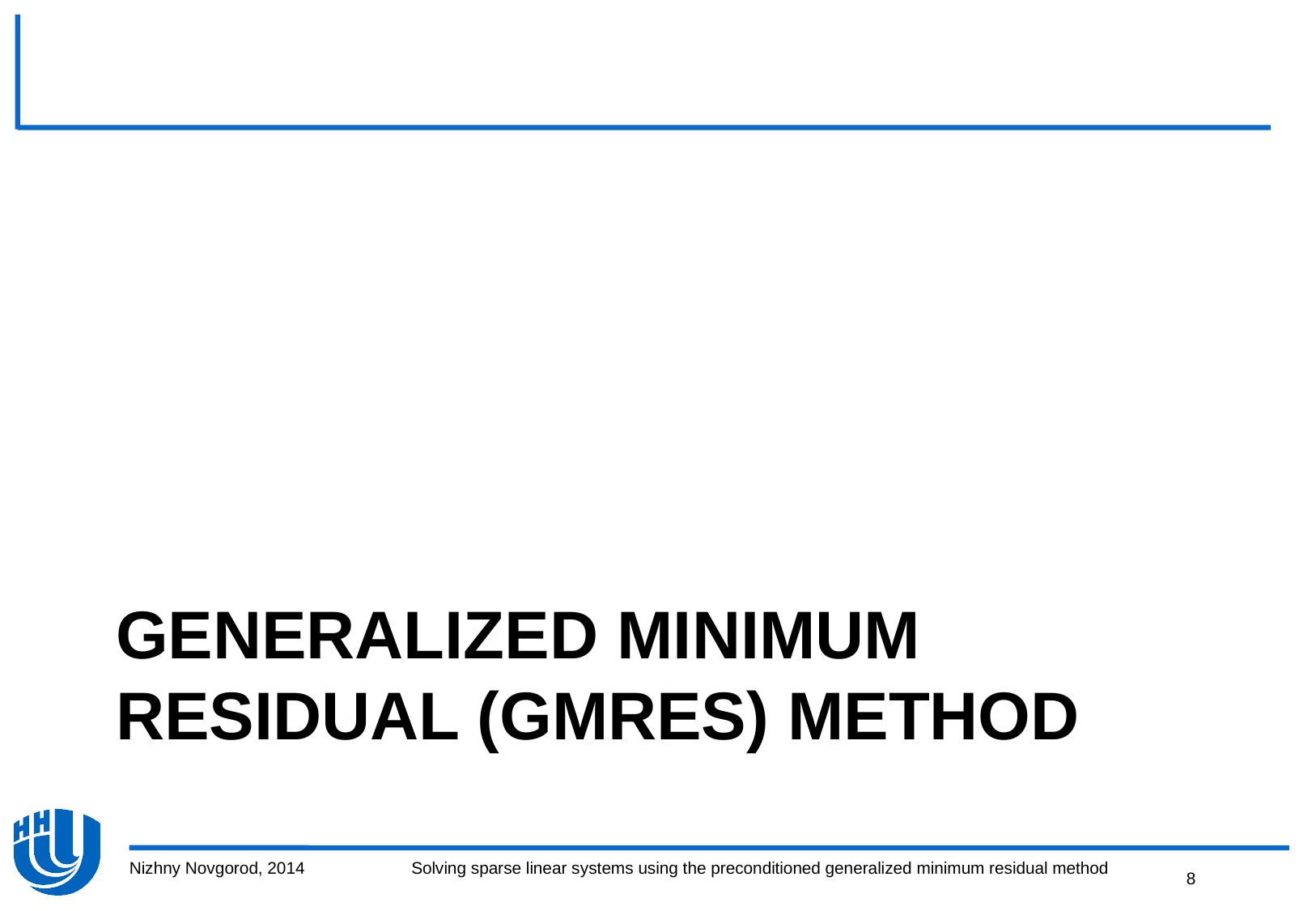

# Generalized minimum Residual (GMRes) Method
Nizhny Novgorod, 2014
Solving sparse linear systems using the preconditioned generalized minimum residual method
8